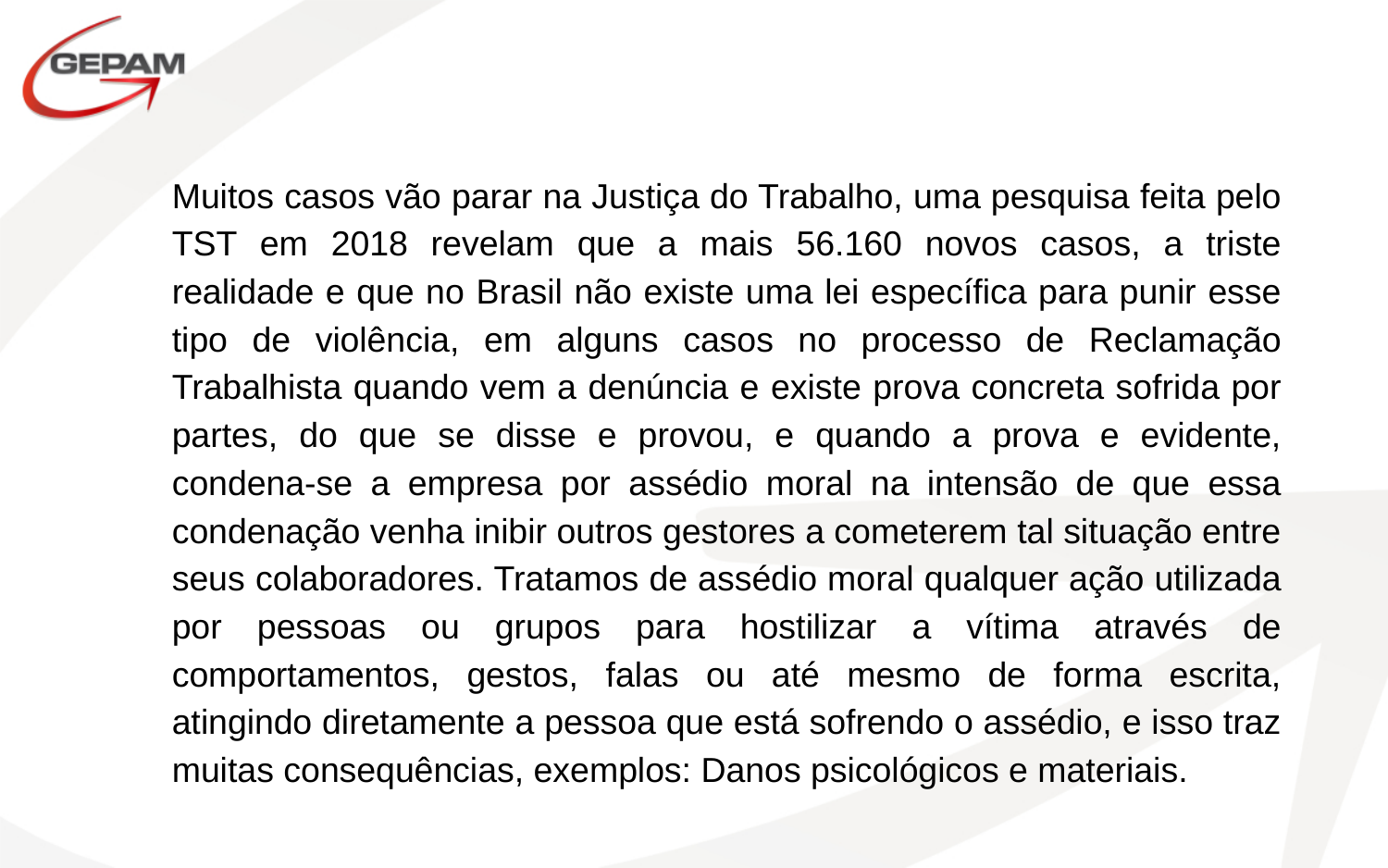

Muitos casos vão parar na Justiça do Trabalho, uma pesquisa feita pelo TST em 2018 revelam que a mais 56.160 novos casos, a triste realidade e que no Brasil não existe uma lei específica para punir esse tipo de violência, em alguns casos no processo de Reclamação Trabalhista quando vem a denúncia e existe prova concreta sofrida por partes, do que se disse e provou, e quando a prova e evidente, condena-se a empresa por assédio moral na intensão de que essa condenação venha inibir outros gestores a cometerem tal situação entre seus colaboradores. Tratamos de assédio moral qualquer ação utilizada por pessoas ou grupos para hostilizar a vítima através de comportamentos, gestos, falas ou até mesmo de forma escrita, atingindo diretamente a pessoa que está sofrendo o assédio, e isso traz muitas consequências, exemplos: Danos psicológicos e materiais.